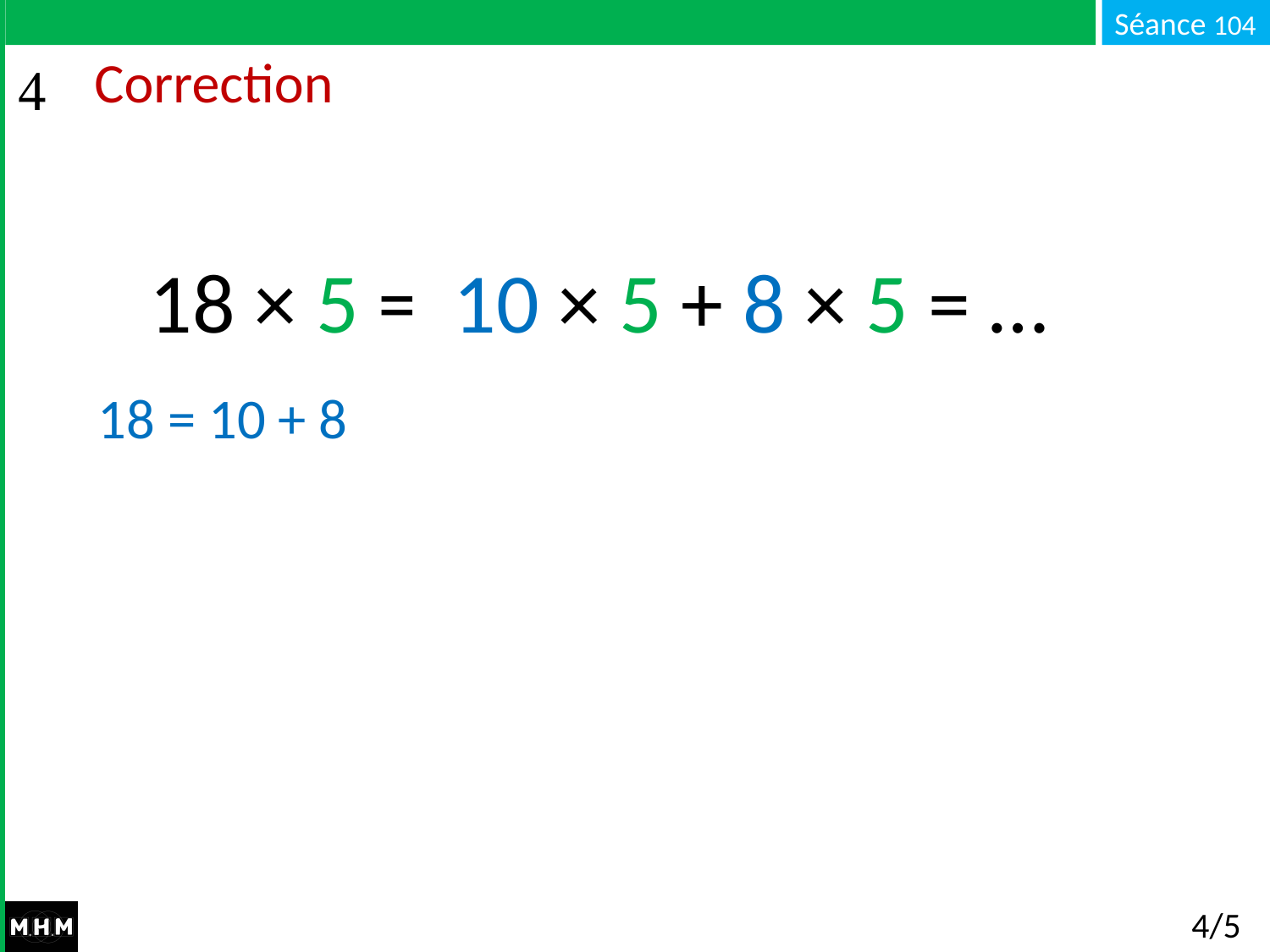

# Correction
10 × 5 + 8 × 5 = …
18 × 5 = …
18 = 10 + 8
4/5